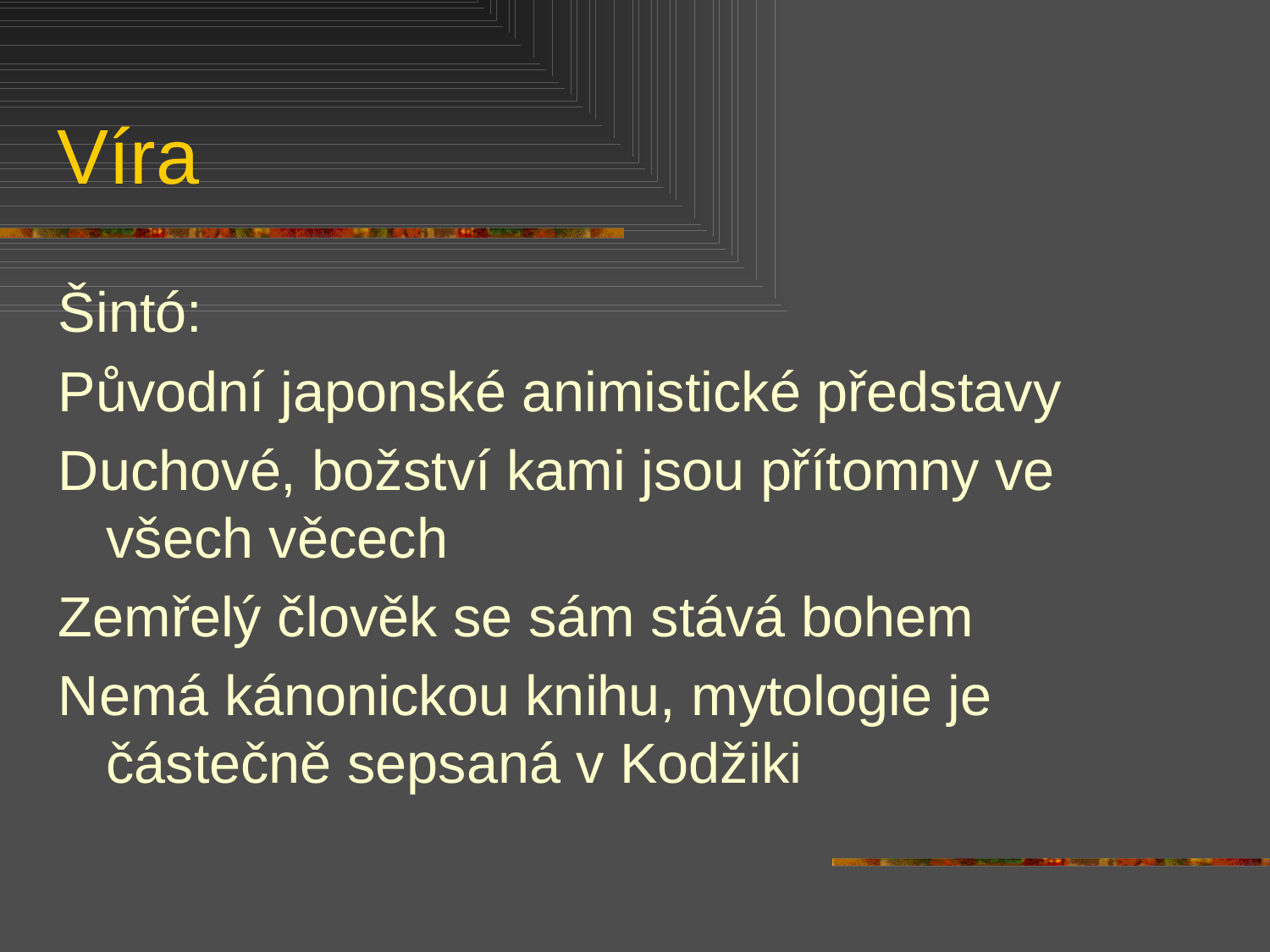

# Víra
Šintó:
Původní japonské animistické představy
Duchové, božství kami jsou přítomny ve všech věcech
Zemřelý člověk se sám stává bohem
Nemá kánonickou knihu, mytologie je částečně sepsaná v Kodžiki